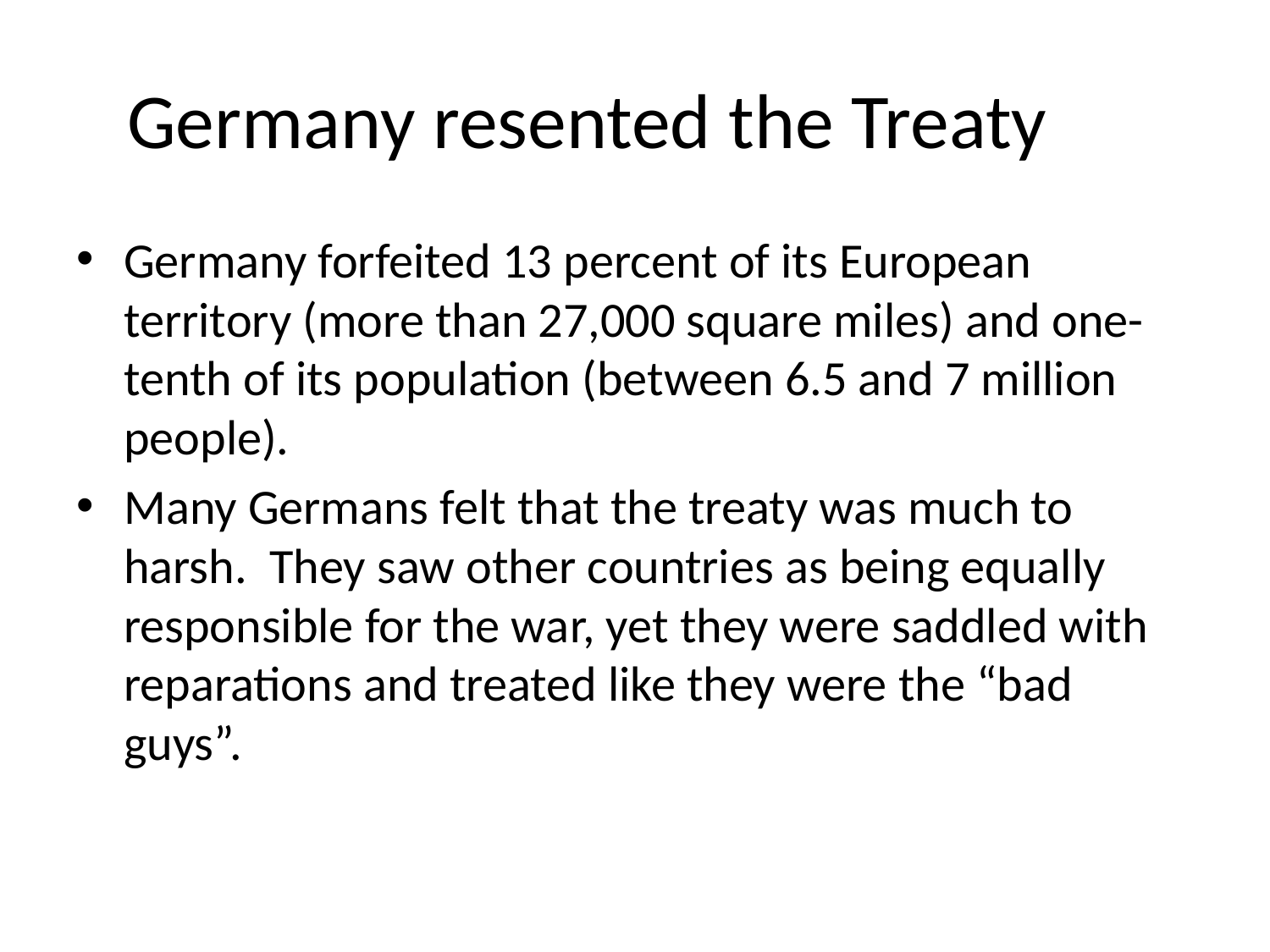

# Germany resented the Treaty
Germany forfeited 13 percent of its European territory (more than 27,000 square miles) and one-tenth of its population (between 6.5 and 7 million people).
Many Germans felt that the treaty was much to harsh.  They saw other countries as being equally responsible for the war, yet they were saddled with reparations and treated like they were the “bad guys”.